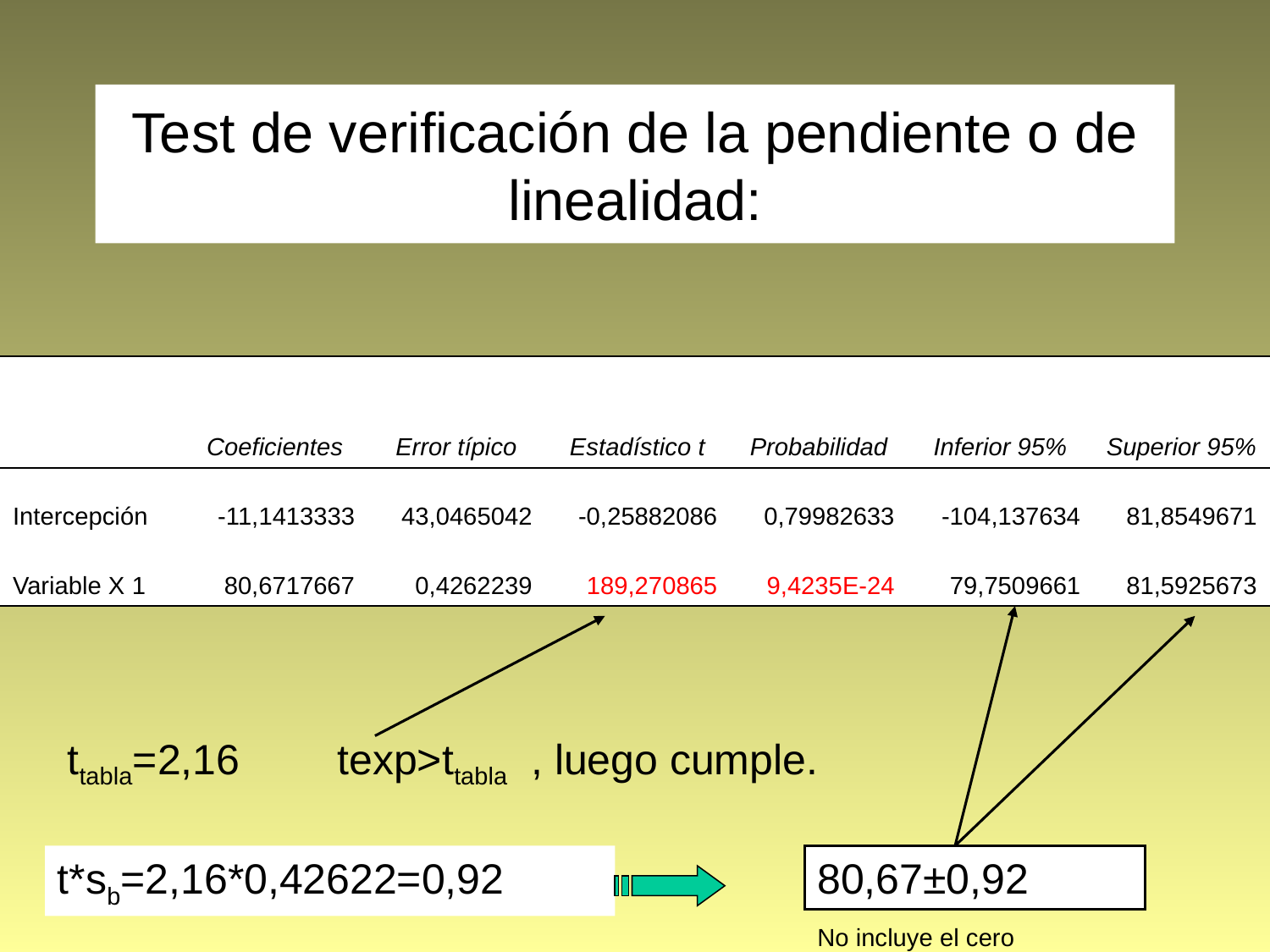

# Test de verificación de la pendiente o de linealidad:
|  | Coeficientes | Error típico | Estadístico t | Probabilidad | Inferior 95% | Superior 95% |
| --- | --- | --- | --- | --- | --- | --- |
| Intercepción | -11,1413333 | 43,0465042 | -0,25882086 | 0,79982633 | -104,137634 | 81,8549671 |
| Variable X 1 | 80,6717667 | 0,4262239 | 189,270865 | 9,4235E-24 | 79,7509661 | 81,5925673 |

ttabla=2,16
texp>ttabla  , luego cumple.
t*sb=2,16*0,42622=0,92
80,67±0,92

No incluye el cero